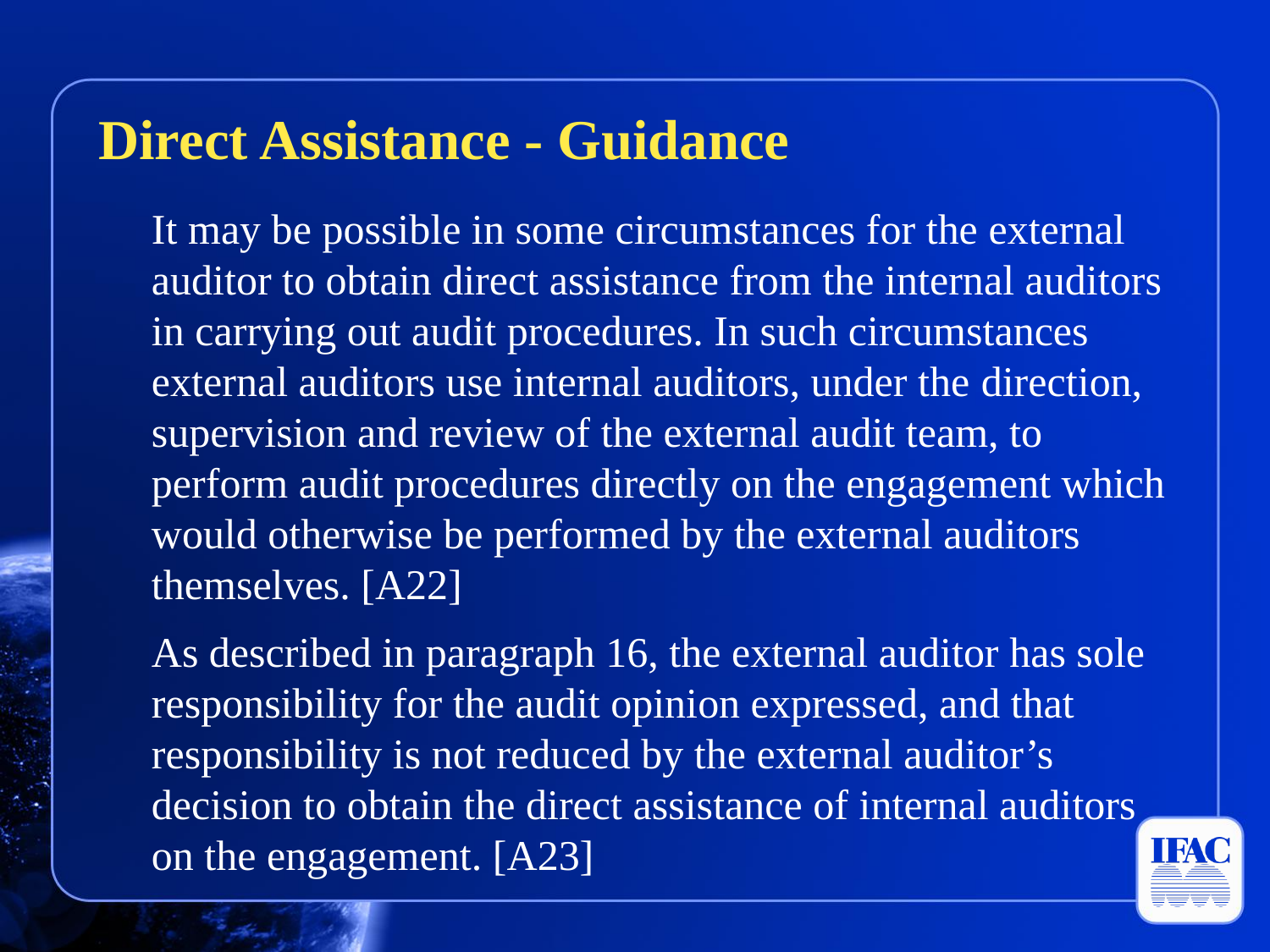

Direct Assistance - Guidance
	It may be possible in some circumstances for the external auditor to obtain direct assistance from the internal auditors in carrying out audit procedures. In such circumstances external auditors use internal auditors, under the direction, supervision and review of the external audit team, to perform audit procedures directly on the engagement which would otherwise be performed by the external auditors themselves. [A22]
	As described in paragraph 16, the external auditor has sole responsibility for the audit opinion expressed, and that responsibility is not reduced by the external auditor’s decision to obtain the direct assistance of internal auditors on the engagement. [A23]